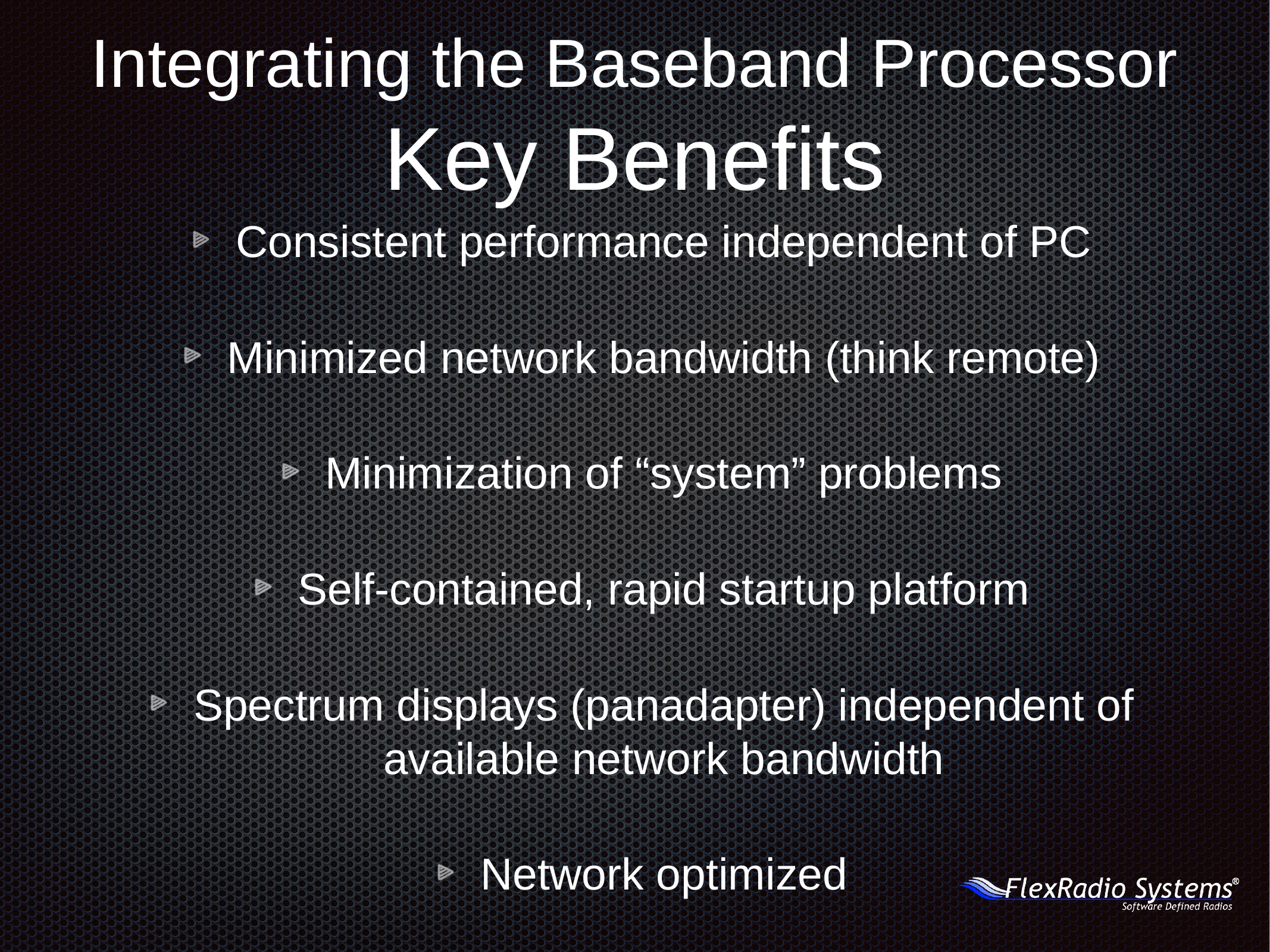

Integrating the Baseband Processor
Key Benefits
Consistent performance independent of PC
Minimized network bandwidth (think remote)
Minimization of “system” problems
Self-contained, rapid startup platform
Spectrum displays (panadapter) independent of available network bandwidth
Network optimized